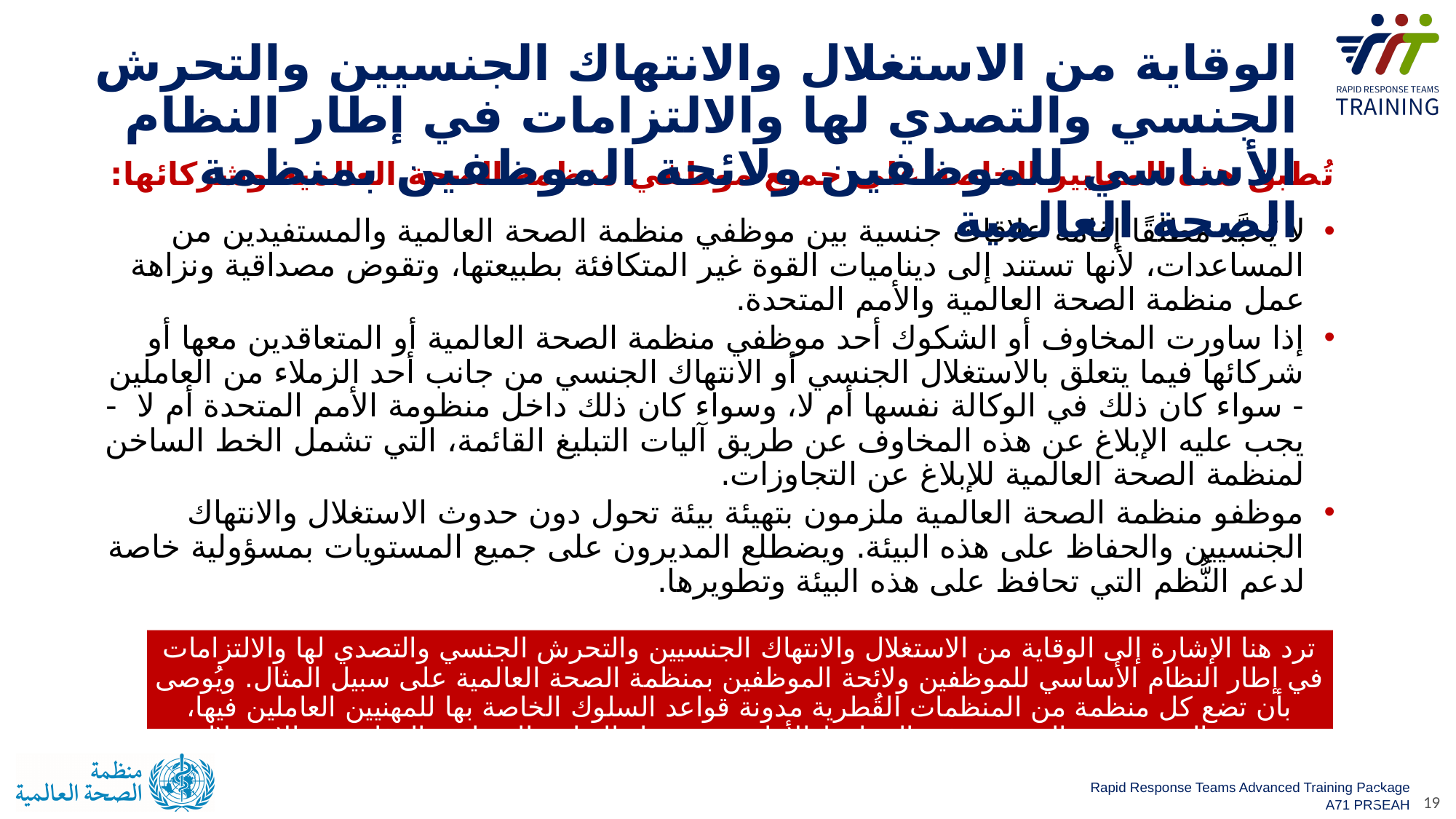

الوقاية من الاستغلال والانتهاك الجنسيين والتحرش الجنسي والتصدي لها والالتزامات في إطار النظام الأساسي للموظفين ولائحة الموظفين بمنظمة الصحة العالمية
تُطبق هذه المعايير الخاصة على جميع موظفي منظمة الصحة العالمية وشركائها:

لا يُحبَّذ مطلقًا إقامة علاقات جنسية بين موظفي منظمة الصحة العالمية والمستفيدين من المساعدات، لأنها تستند إلى ديناميات القوة غير المتكافئة بطبيعتها، وتقوض مصداقية ونزاهة عمل منظمة الصحة العالمية والأمم المتحدة.
إذا ساورت المخاوف أو الشكوك أحد موظفي منظمة الصحة العالمية أو المتعاقدين معها أو شركائها فيما يتعلق بالاستغلال الجنسي أو الانتهاك الجنسي من جانب أحد الزملاء من العاملين  - سواء كان ذلك في الوكالة نفسها أم لا، وسواء كان ذلك داخل منظومة الأمم المتحدة أم لا  - يجب عليه الإبلاغ عن هذه المخاوف عن طريق آليات التبليغ القائمة، التي تشمل الخط الساخن لمنظمة الصحة العالمية للإبلاغ عن التجاوزات.
موظفو منظمة الصحة العالمية ملزمون بتهيئة بيئة تحول دون حدوث الاستغلال والانتهاك الجنسيين والحفاظ على هذه البيئة. ويضطلع المديرون على جميع المستويات بمسؤولية خاصة لدعم النُّظم التي تحافظ على هذه البيئة وتطويرها.

ترد هنا الإشارة إلى الوقاية من الاستغلال والانتهاك الجنسيين والتحرش الجنسي والتصدي لها والالتزامات في إطار النظام الأساسي للموظفين ولائحة الموظفين بمنظمة الصحة العالمية على سبيل المثال. ويُوصى بأن تضع كل منظمة من المنظمات القُطرية مدونة قواعد السلوك الخاصة بها للمهنيين العاملين فيها، ومنهم المستجيبون الصحيون في الخطوط الأمامية، وتشمل التدابير المتعلقة بالوقاية من الاستغلال والانتهاك الجنسيين والتحرش الجنسي والتصدي لها.
19